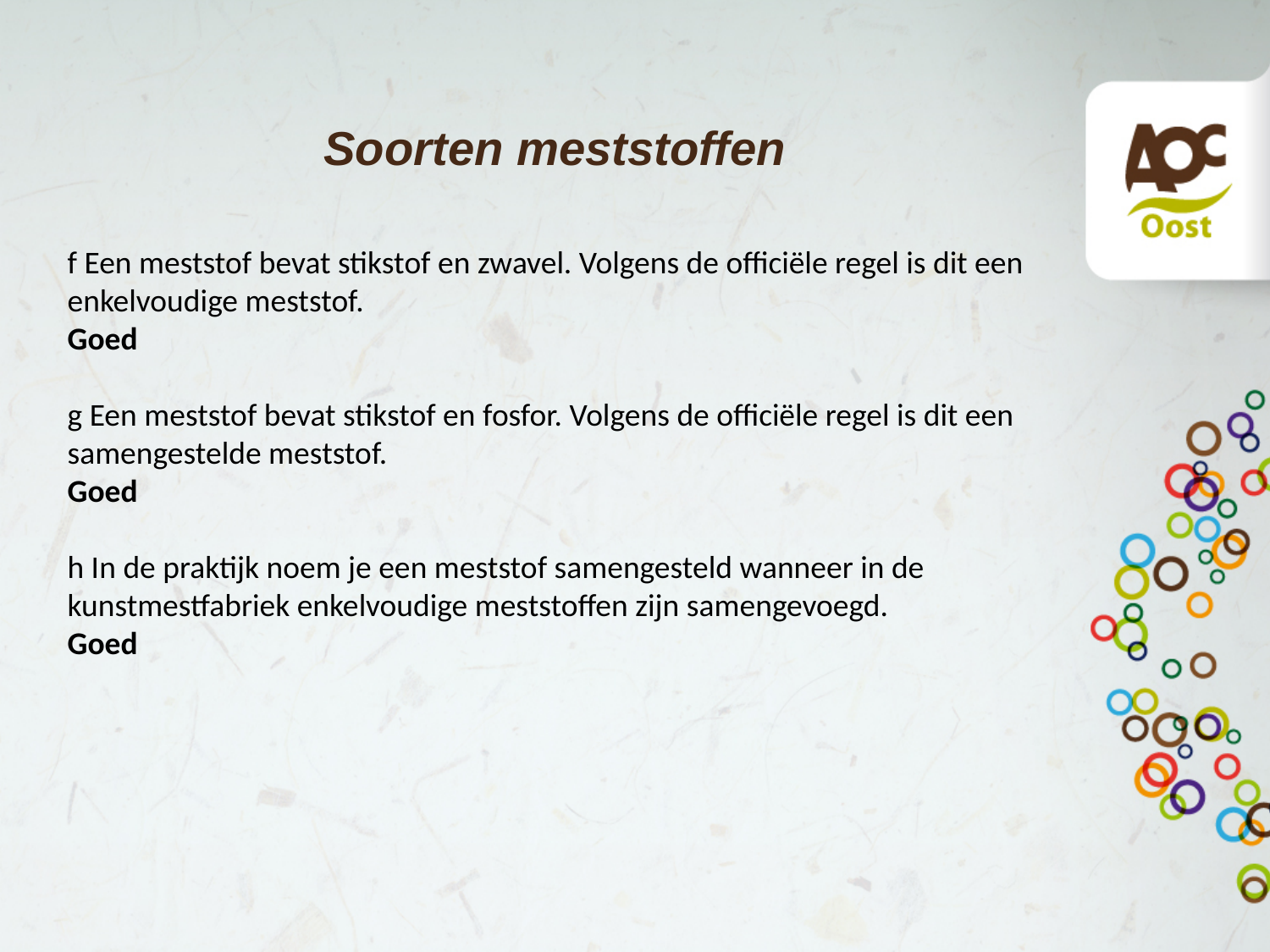

# Soorten meststoffen

f Een meststof bevat stikstof en zwavel. Volgens de officiële regel is dit een
enkelvoudige meststof.
Goed

g Een meststof bevat stikstof en fosfor. Volgens de officiële regel is dit een
samengestelde meststof.
Goed

h In de praktijk noem je een meststof samengesteld wanneer in de
kunstmestfabriek enkelvoudige meststoffen zijn samengevoegd.
Goed